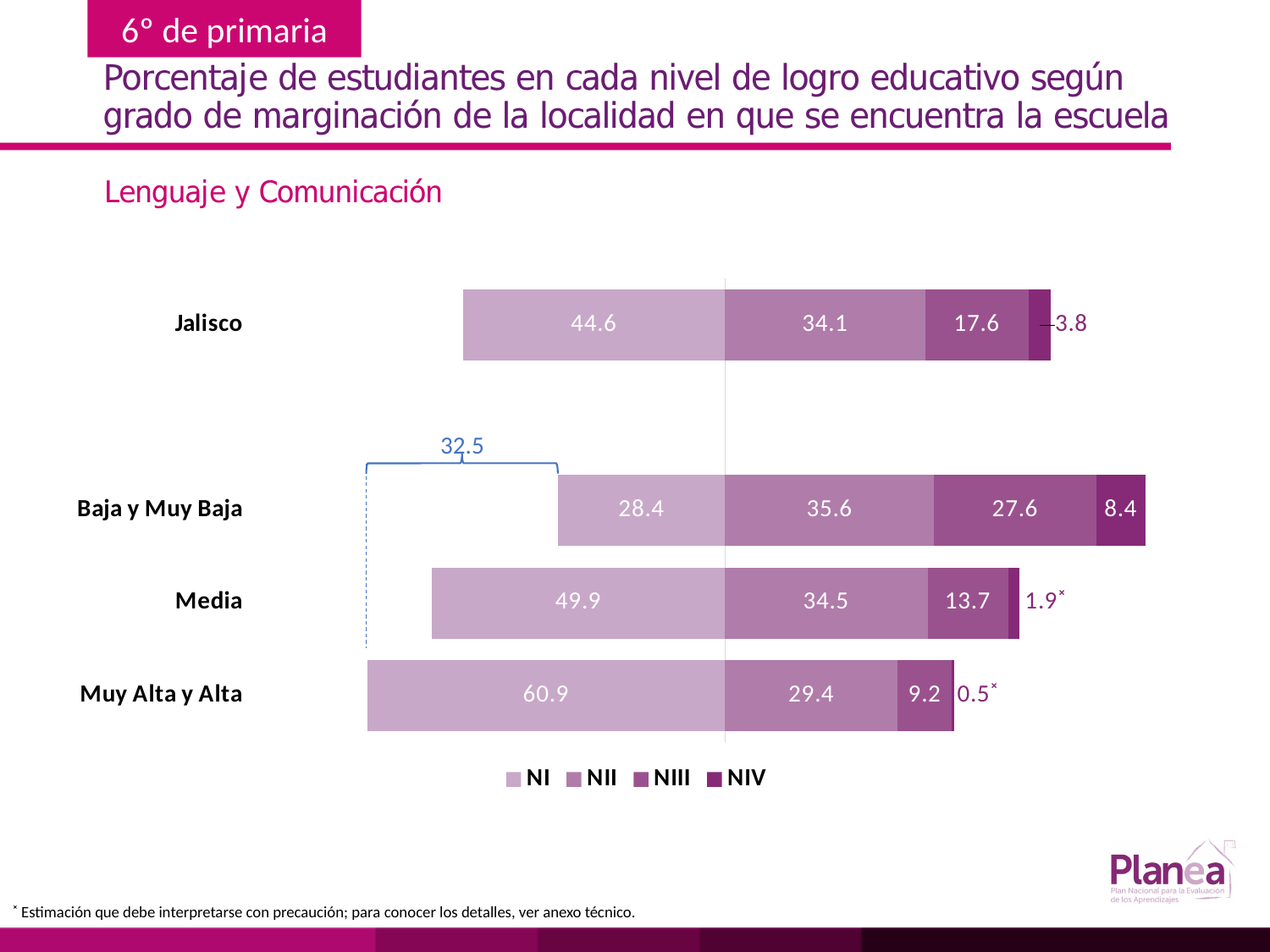

# Porcentaje de estudiantes en cada nivel de logro educativo según grado de marginación de la localidad en que se encuentra la escuela

Lenguaje y Comunicación

### Chart

| Category |  |  |  |  |
|---|---|---|---|---|
| Muy Alta y Alta | -60.9 | 29.4 | 9.2 | 0.5 |
| Media | -49.9 | 34.5 | 13.7 | 1.9 |
| Baja y Muy Baja | -28.4 | 35.6 | 27.6 | 8.4 |
|  | None | None | None | None |
| Jalisco | -44.6 | 34.1 | 17.6 | 3.8 |
32.5
˟ Estimación que debe interpretarse con precaución; para conocer los detalles, ver anexo técnico.